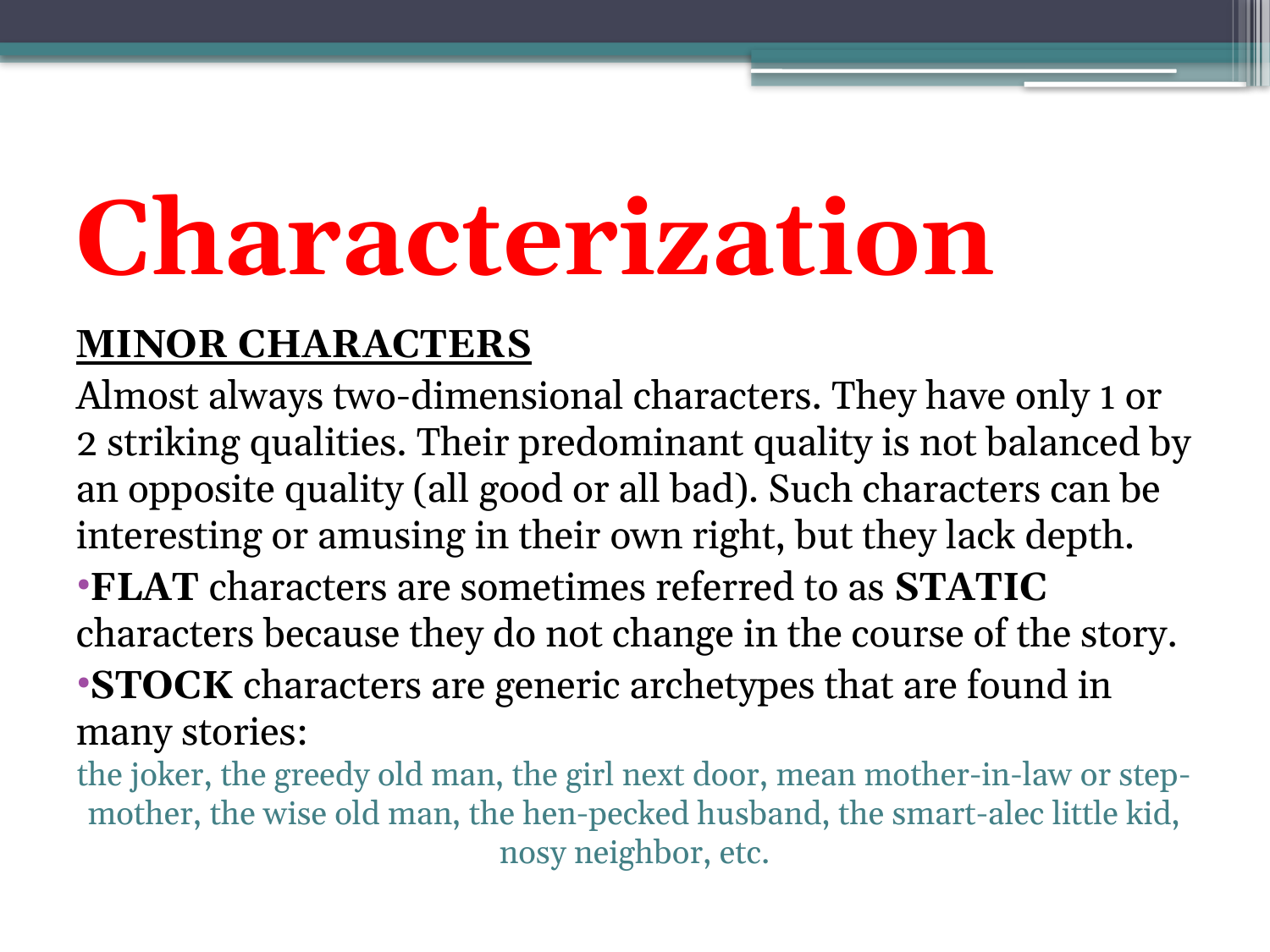

# Characterization
MINOR CHARACTERS
Almost always two-dimensional characters. They have only 1 or 2 striking qualities. Their predominant quality is not balanced by an opposite quality (all good or all bad). Such characters can be interesting or amusing in their own right, but they lack depth.
FLAT characters are sometimes referred to as STATIC characters because they do not change in the course of the story.
STOCK characters are generic archetypes that are found in many stories:
the joker, the greedy old man, the girl next door, mean mother-in-law or step-mother, the wise old man, the hen-pecked husband, the smart-alec little kid, nosy neighbor, etc.